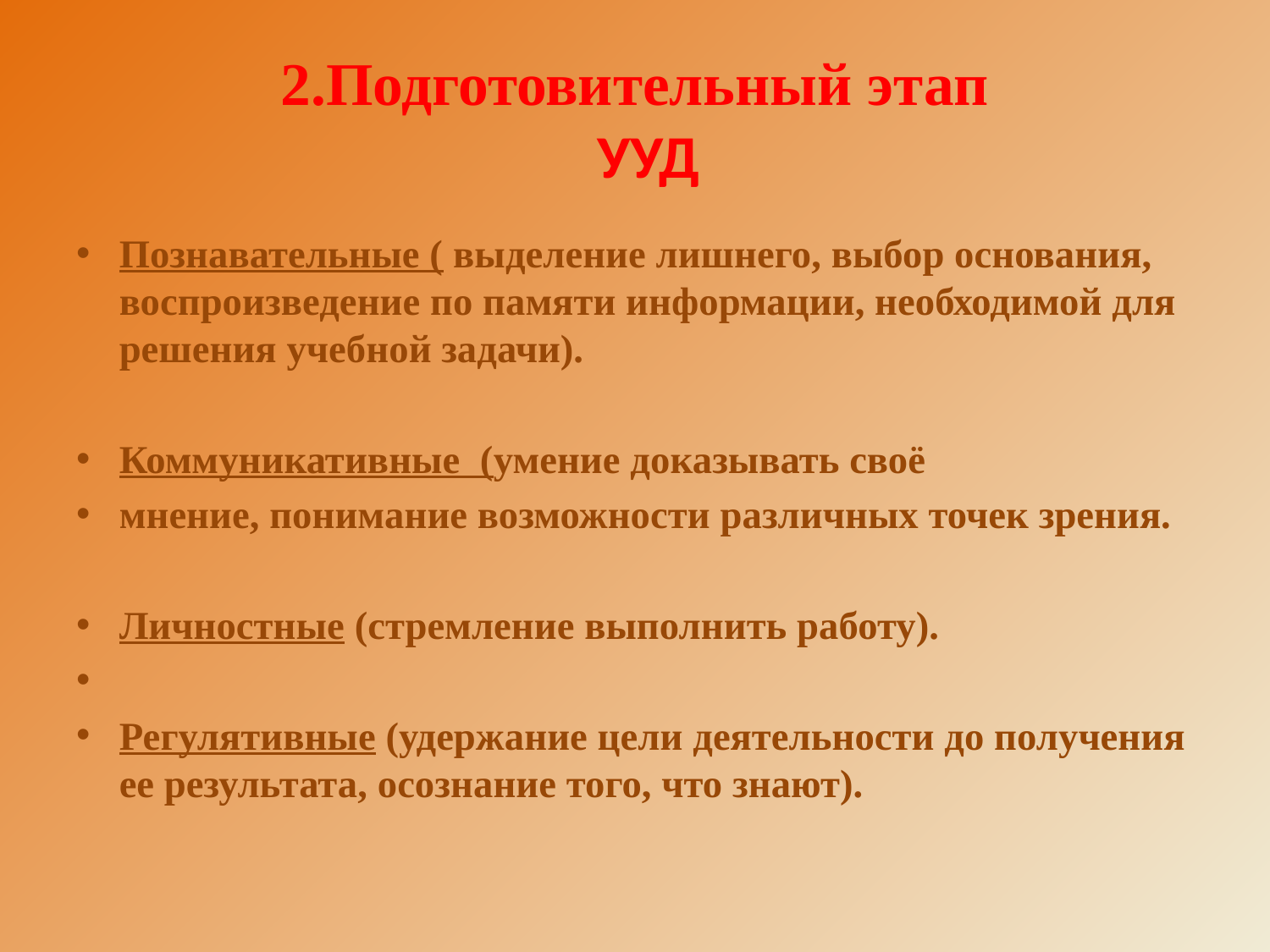

# 2.Подготовительный этап  УУД
Познавательные ( выделение лишнего, выбор основания, воспроизведение по памяти информации, необходимой для решения учебной задачи).

Коммуникативные  (умение доказывать своё
мнение, понимание возможности различных точек зрения.

Личностные (стремление выполнить работу).

Регулятивные (удержание цели деятельности до получения ее результата, осознание того, что знают).